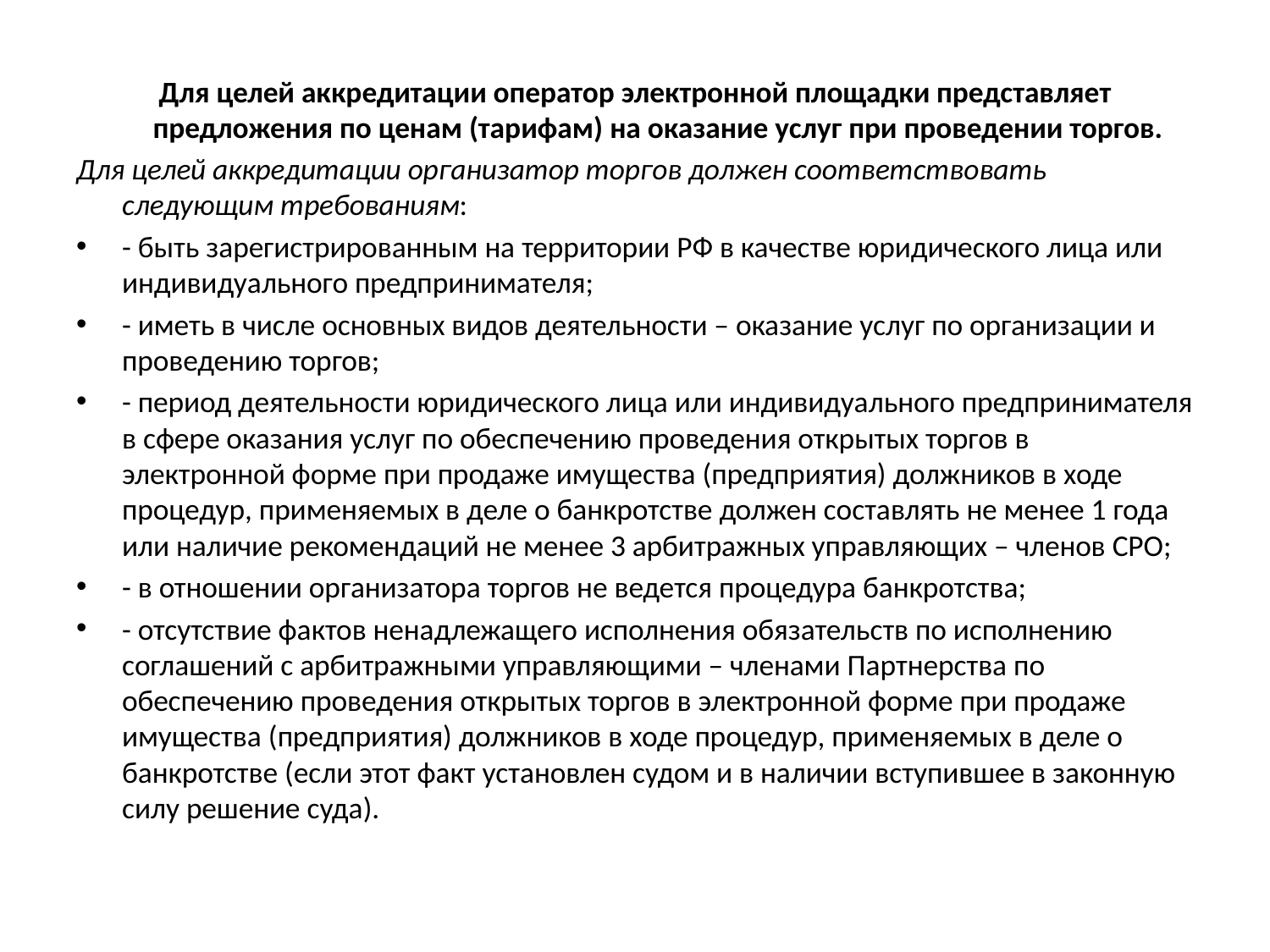

#
Для целей аккредитации оператор электронной площадки представляет предложения по ценам (тарифам) на оказание услуг при проведении торгов.
Для целей аккредитации организатор торгов должен соответствовать следующим требованиям:
- быть зарегистрированным на территории РФ в качестве юридического лица или индивидуального предпринимателя;
- иметь в числе основных видов деятельности – оказание услуг по организации и проведению торгов;
- период деятельности юридического лица или индивидуального предпринимателя в сфере оказания услуг по обеспечению проведения открытых торгов в электронной форме при продаже имущества (предприятия) должников в ходе процедур, применяемых в деле о банкротстве должен составлять не менее 1 года или наличие рекомендаций не менее 3 арбитражных управляющих – членов СРО;
- в отношении организатора торгов не ведется процедура банкротства;
- отсутствие фактов ненадлежащего исполнения обязательств по исполнению соглашений с арбитражными управляющими – членами Партнерства по обеспечению проведения открытых торгов в электронной форме при продаже имущества (предприятия) должников в ходе процедур, применяемых в деле о банкротстве (если этот факт установлен судом и в наличии вступившее в законную силу решение суда).